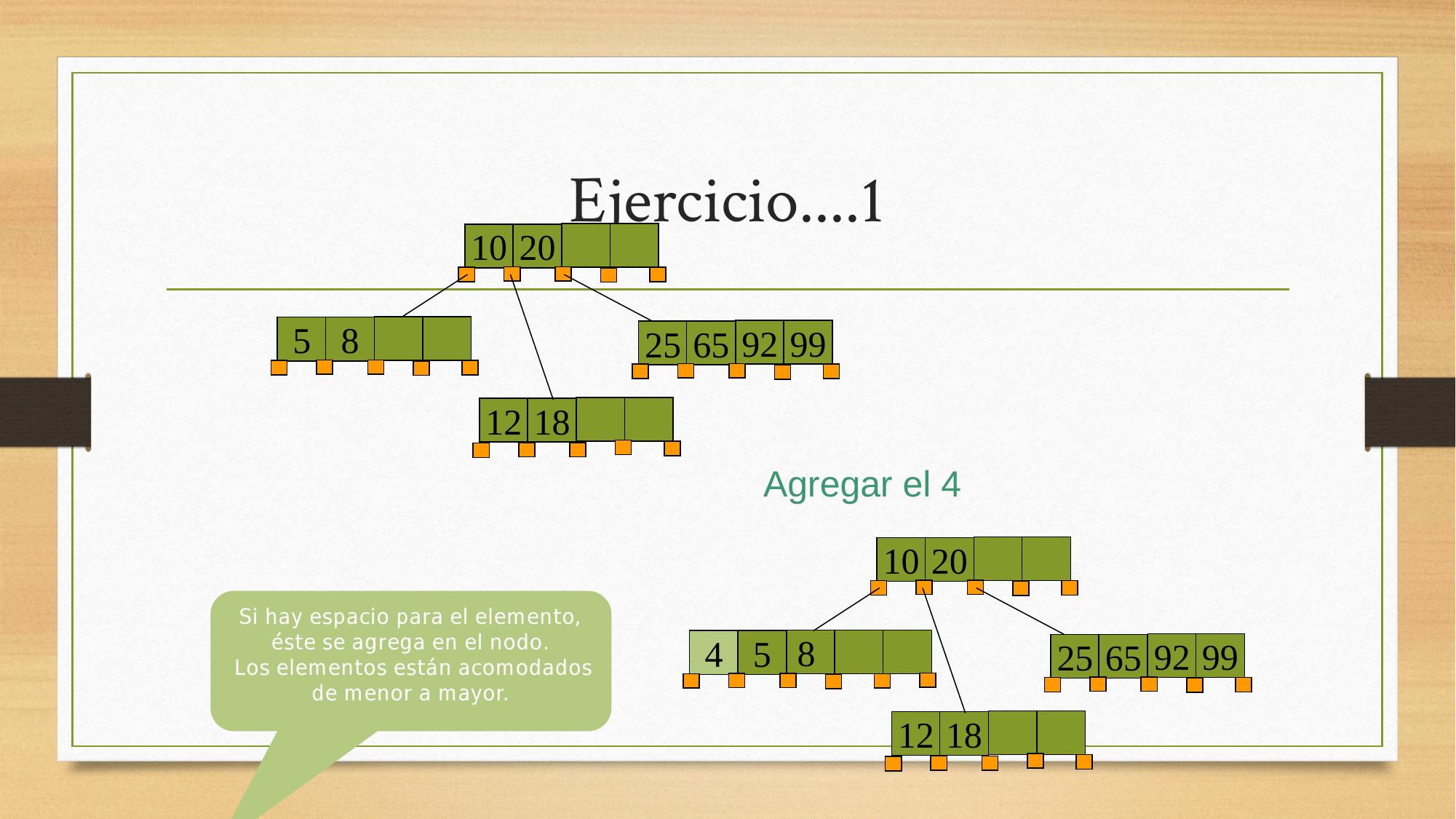

# Ejercicio....1

10
20

5
8

92
99
25
65

12
18

Agregar el 4

10
20

Si hay espacio para el elemento, éste se agrega en el nodo.
 Los elementos están acomodados de menor a mayor.
8

4
5
92
99
25
65

12
18